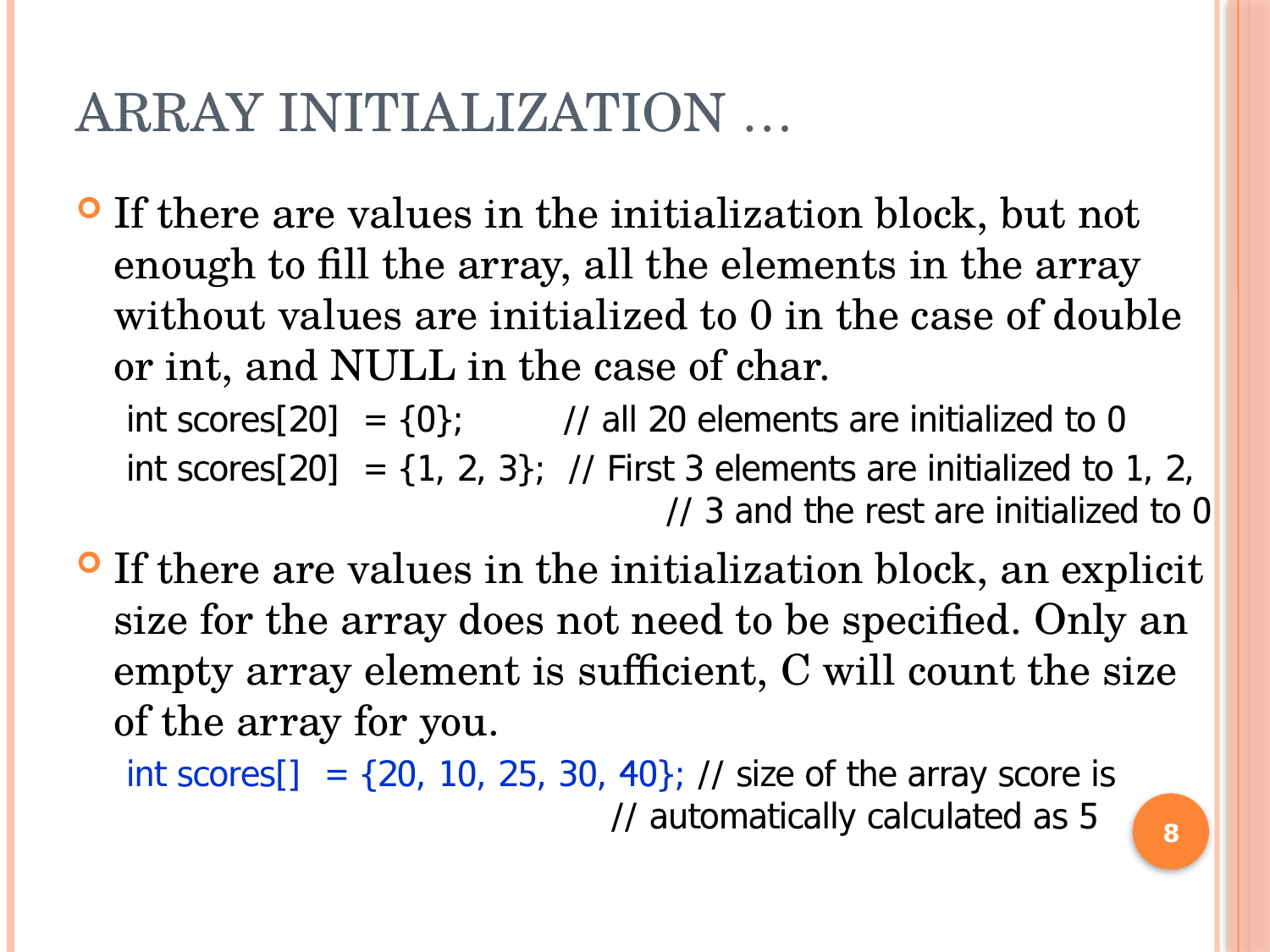

# Array Initialization …
If there are values in the initialization block, but not enough to fill the array, all the elements in the array without values are initialized to 0 in the case of double or int, and NULL in the case of char.
int scores[20]  = {0};         // all 20 elements are initialized to 0
int scores[20]  = {1, 2, 3};  // First 3 elements are initialized to 1, 2, 			           // 3 and the rest are initialized to 0
If there are values in the initialization block, an explicit size for the array does not need to be specified. Only an empty array element is sufficient, C will count the size of the array for you.
int scores[]  = {20, 10, 25, 30, 40}; // size of the array score is 				      // automatically calculated as 5
8